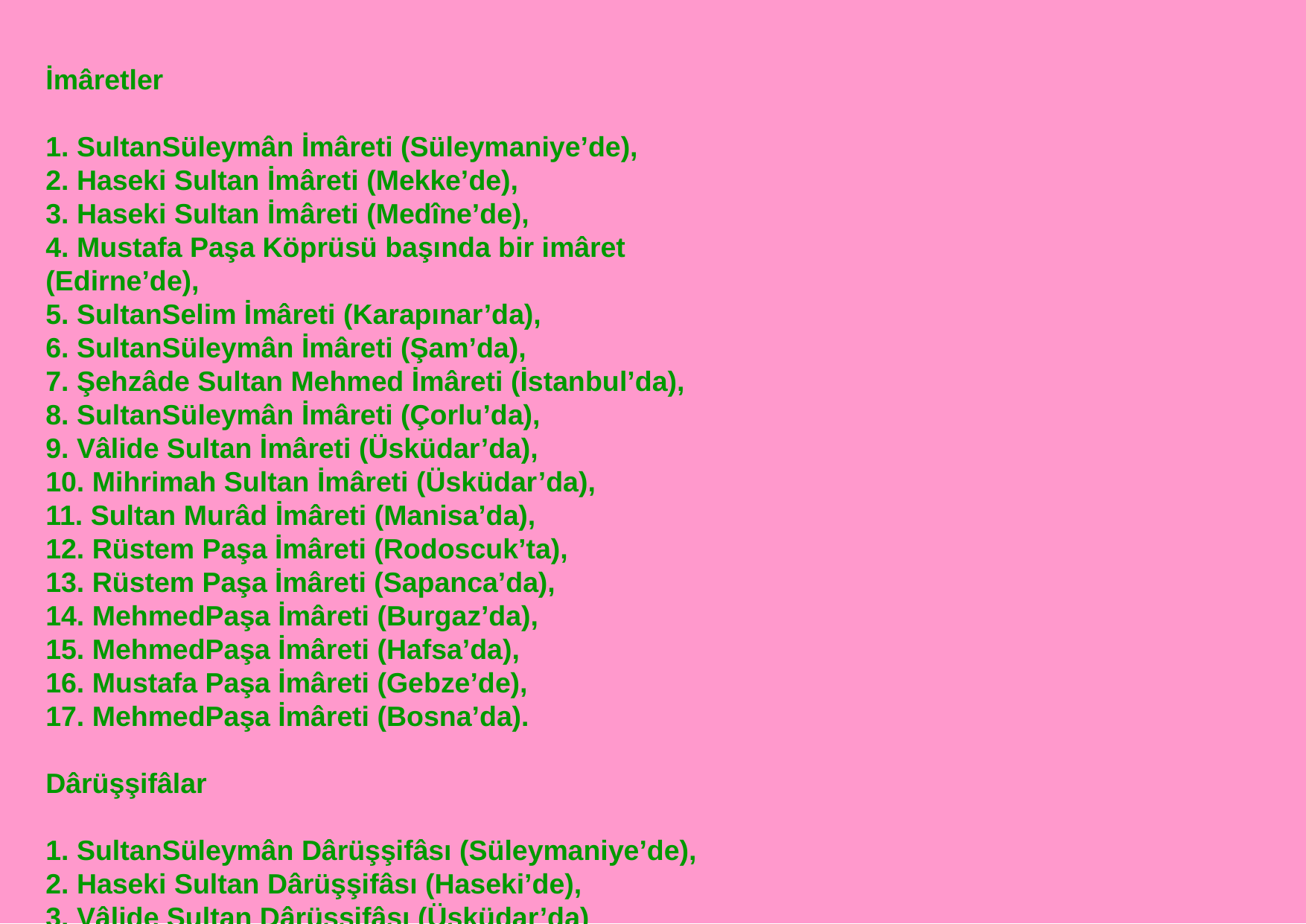

İmâretler
1. SultanSüleymân İmâreti (Süleymaniye’de), 
2. Haseki Sultan İmâreti (Mekke’de), 
3. Haseki Sultan İmâreti (Medîne’de), 
4. Mustafa Paşa Köprüsü başında bir imâret (Edirne’de), 
5. SultanSelim İmâreti (Karapınar’da), 
6. SultanSüleymân İmâreti (Şam’da), 
7. Şehzâde Sultan Mehmed İmâreti (İstanbul’da), 
8. SultanSüleymân İmâreti (Çorlu’da), 
9. Vâlide Sultan İmâreti (Üsküdar’da), 
10. Mihrimah Sultan İmâreti (Üsküdar’da), 
11. Sultan Murâd İmâreti (Manisa’da), 
12. Rüstem Paşa İmâreti (Rodoscuk’ta), 
13. Rüstem Paşa İmâreti (Sapanca’da), 
14. MehmedPaşa İmâreti (Burgaz’da), 
15. MehmedPaşa İmâreti (Hafsa’da), 
16. Mustafa Paşa İmâreti (Gebze’de), 
17. MehmedPaşa İmâreti (Bosna’da).

Dârüşşifâlar
1. SultanSüleymân Dârüşşifâsı (Süleymaniye’de), 
2. Haseki Sultan Dârüşşifâsı (Haseki’de), 
3. Vâlide Sultan Dârüşşifâsı (Üsküdar’da)